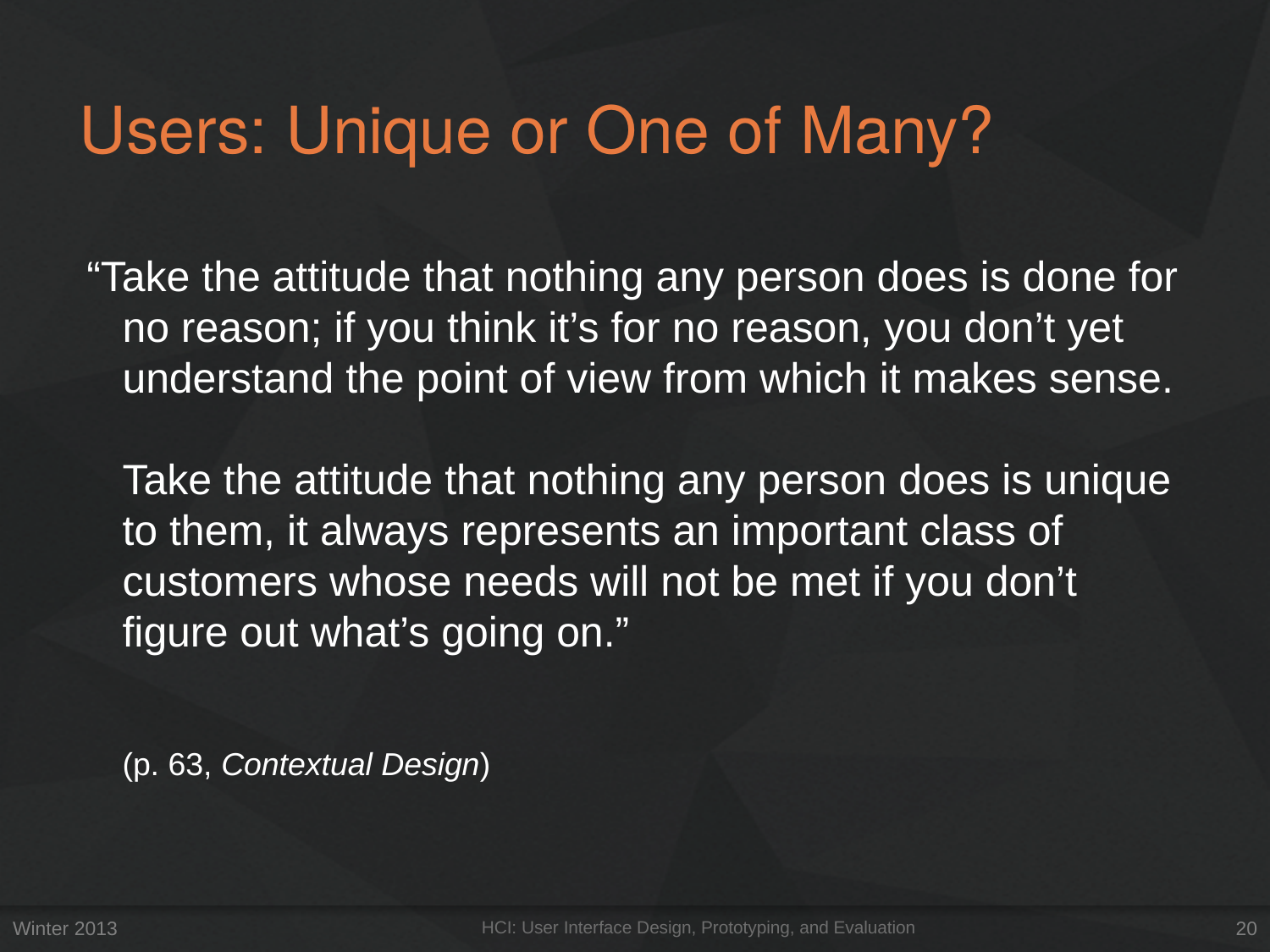

# Users: Unique or One of Many?
 “Take the attitude that nothing any person does is done for no reason; if you think it’s for no reason, you don’t yet understand the point of view from which it makes sense.
Take the attitude that nothing any person does is unique to them, it always represents an important class of customers whose needs will not be met if you don’t figure out what’s going on.”
(p. 63, Contextual Design)
Winter 2013
HCI: User Interface Design, Prototyping, and Evaluation
20